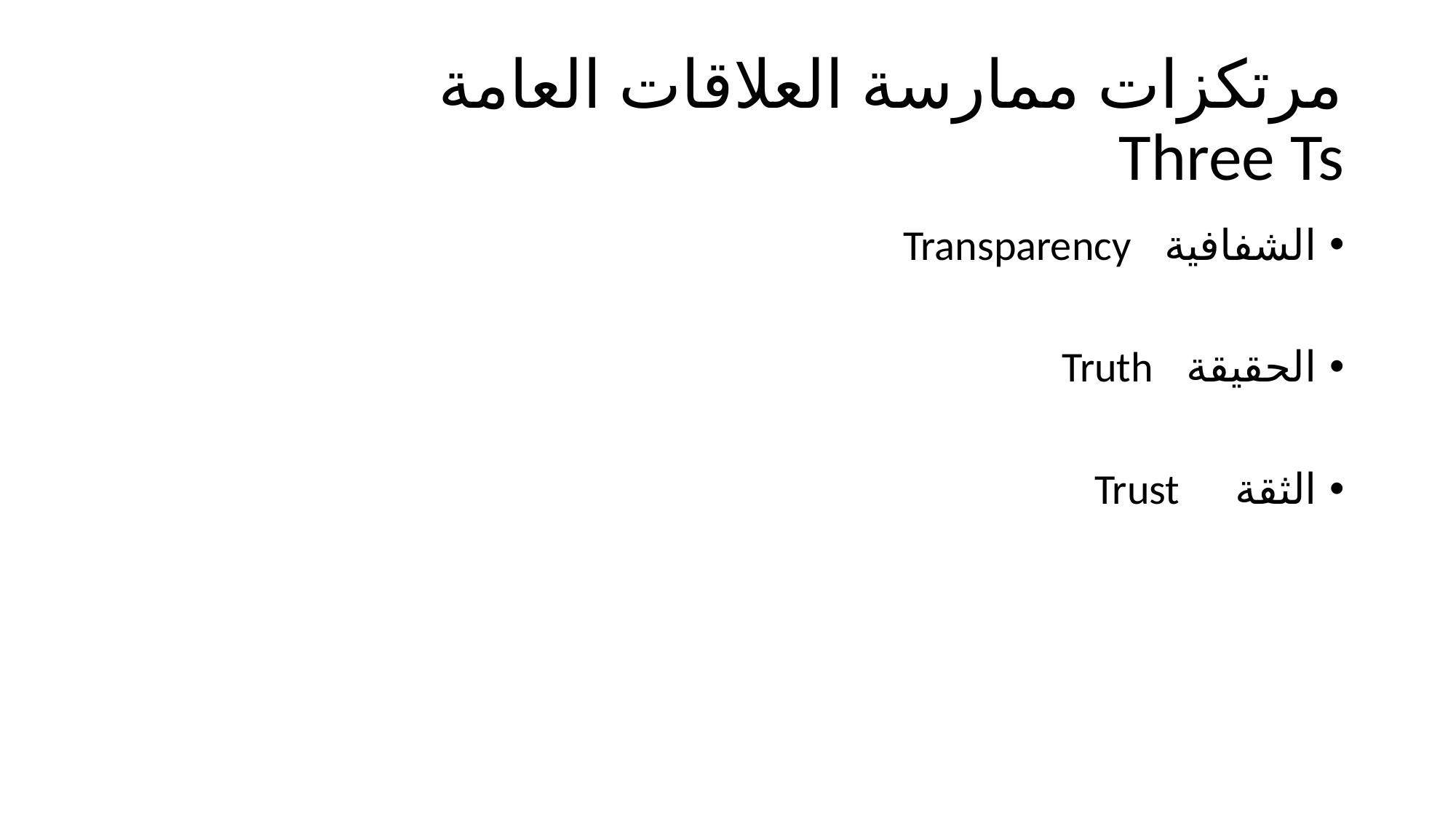

# مرتكزات ممارسة العلاقات العامة Three Ts
الشفافية   Transparency

الحقيقة   Truth

الثقة     Trust